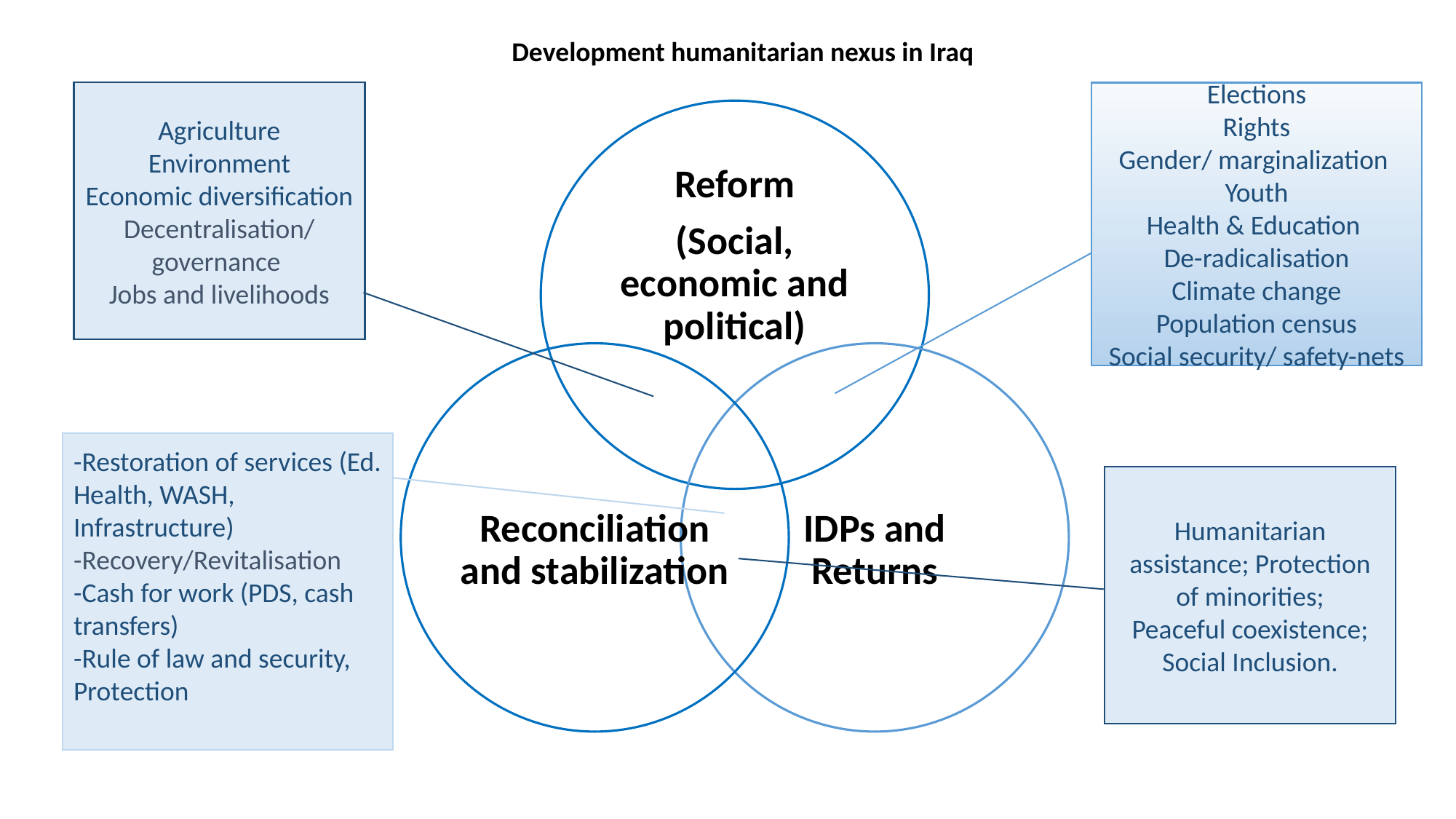

Development humanitarian nexus in Iraq
Agriculture
Environment
Economic diversification
Decentralisation/ governance
Jobs and livelihoods
Elections
Rights
Gender/ marginalization
Youth
Health & Education
De-radicalisation
Climate change
Population census
Social security/ safety-nets
Reform
(Social, economic and political)
IDPs and Returns
Reconciliation and stabilization
-Restoration of services (Ed. Health, WASH, Infrastructure)
-Recovery/Revitalisation
-Cash for work (PDS, cash transfers)
-Rule of law and security,
Protection

Humanitarian assistance; Protection of minorities;
Peaceful coexistence;
Social Inclusion.